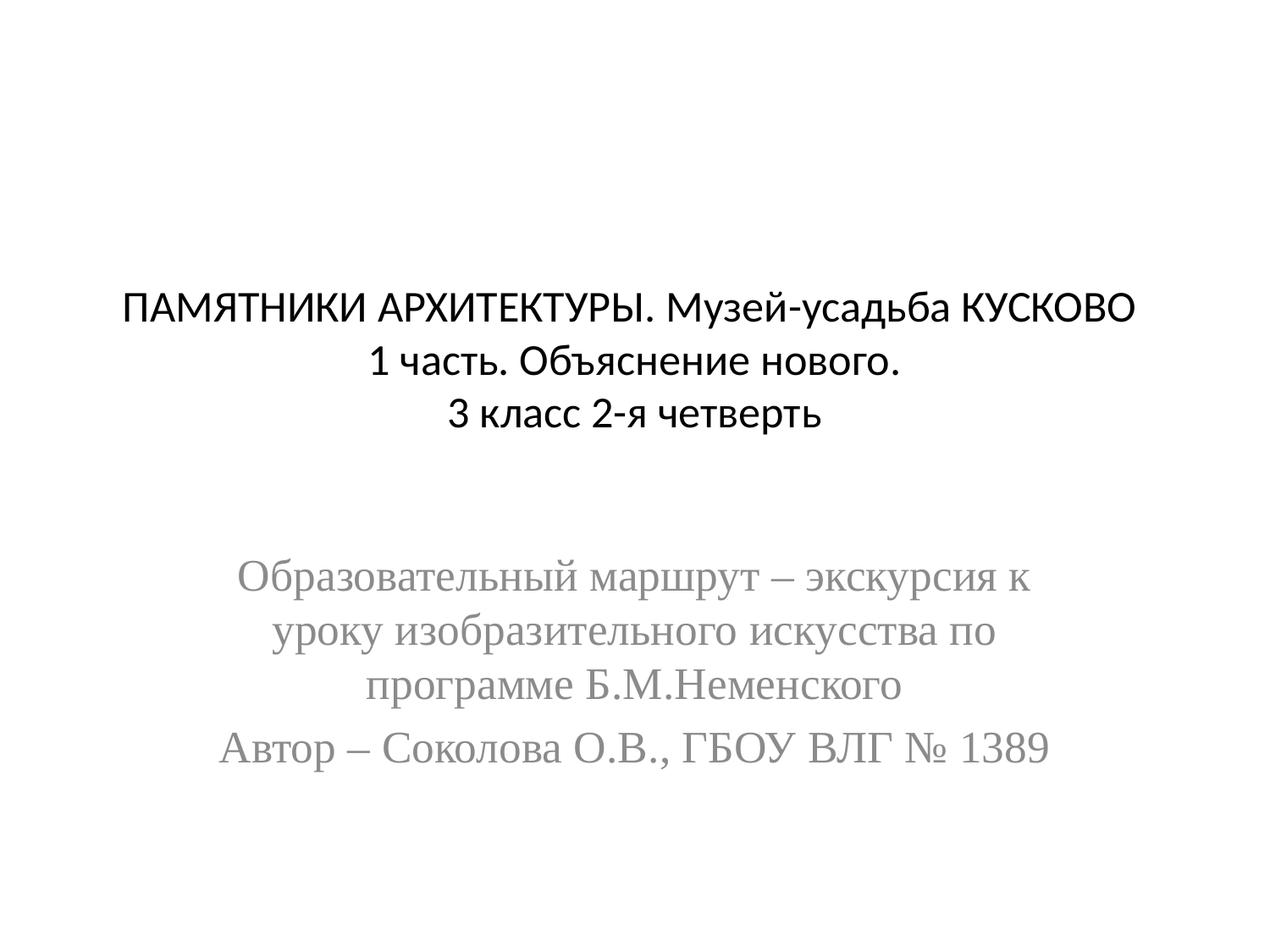

# ПАМЯТНИКИ АРХИТЕКТУРЫ. Музей-усадьба КУСКОВО 1 часть. Объяснение нового. 3 класс 2-я четверть
Образовательный маршрут – экскурсия к уроку изобразительного искусства по программе Б.М.Неменского
Автор – Соколова О.В., ГБОУ ВЛГ № 1389